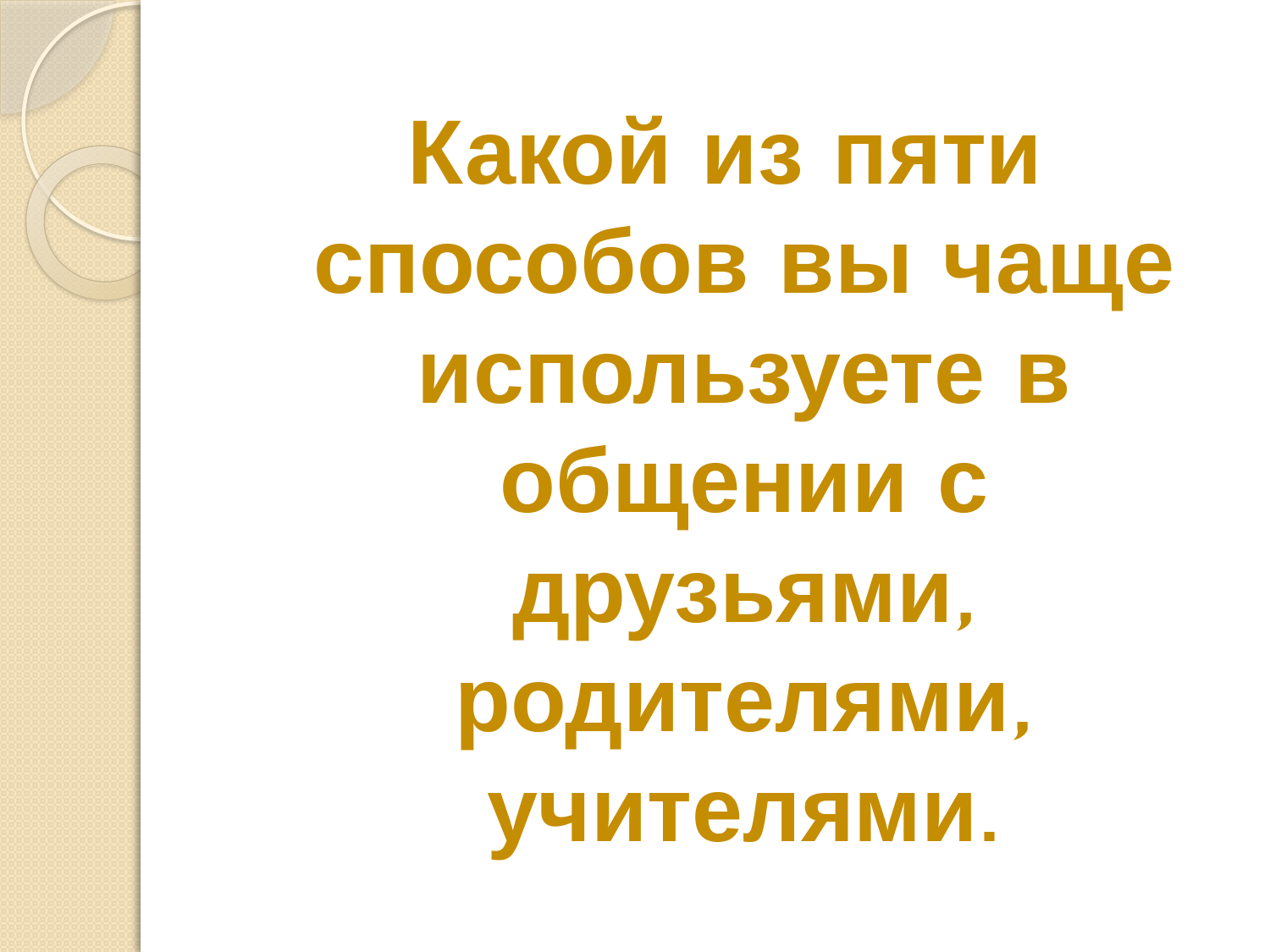

Какой из пяти способов вы чаще используете в общении с друзьями, родителями, учителями.